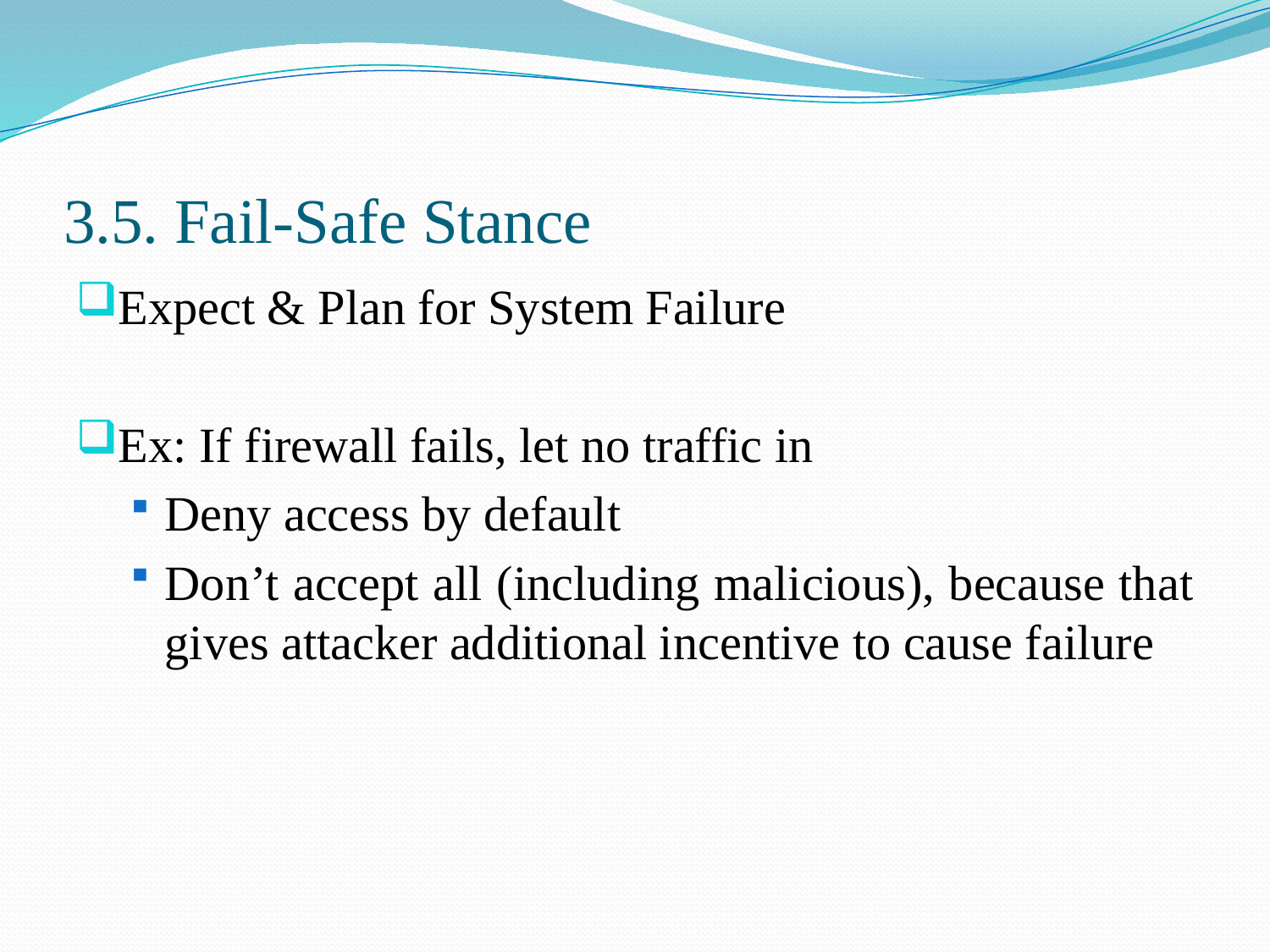

# 3.5. Fail-Safe Stance
Expect & Plan for System Failure

Ex: If firewall fails, let no traffic in
Deny access by default
Don’t accept all (including malicious), because that gives attacker additional incentive to cause failure